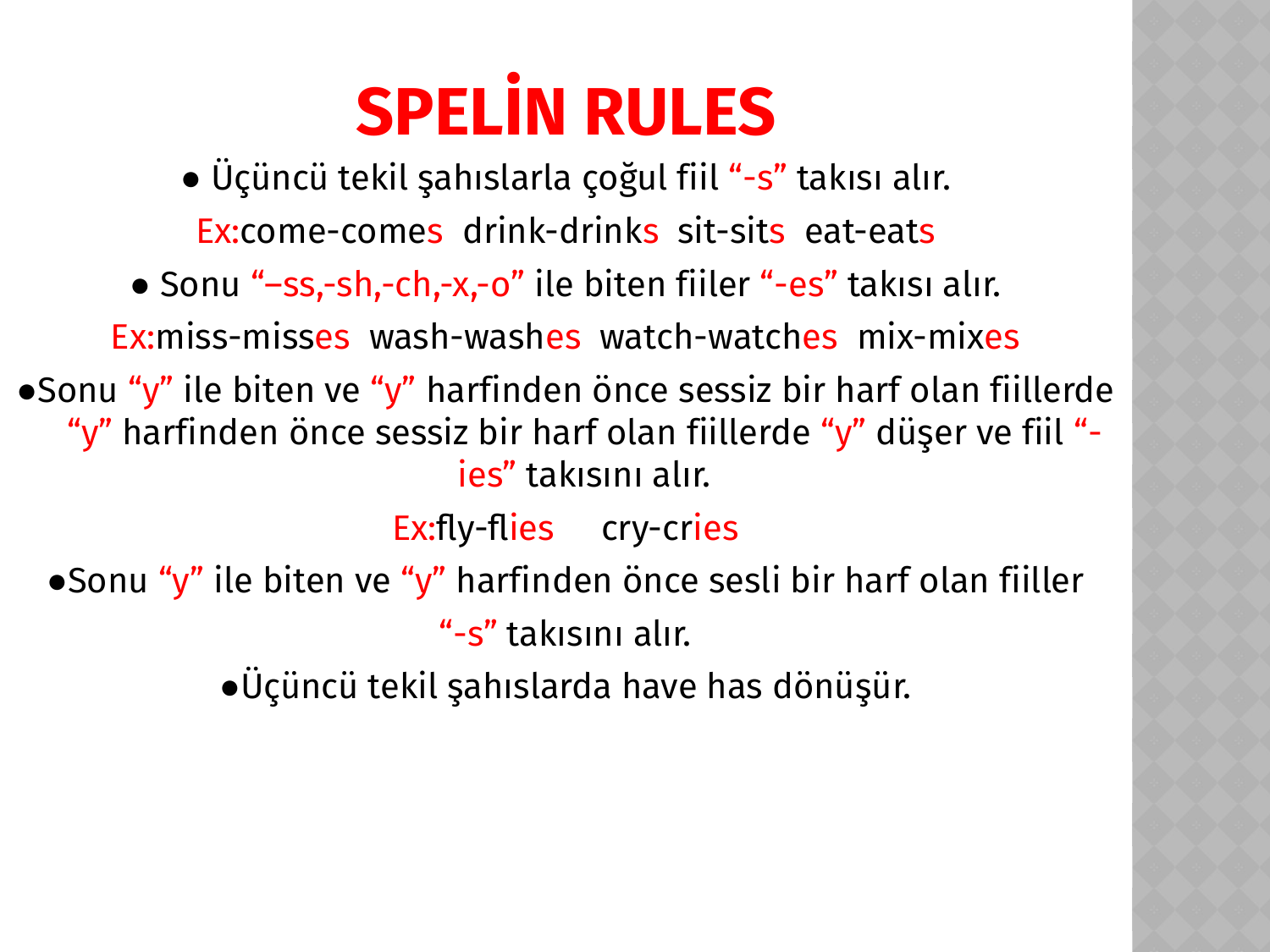

# Spelin rules
● Üçüncü tekil şahıslarla çoğul fiil “-s” takısı alır.
Ex:come-comes  drink-drinks  sit-sits  eat-eats
● Sonu “–ss,-sh,-ch,-x,-o” ile biten fiiler “-es” takısı alır.
Ex:miss-misses  wash-washes  watch-watches  mix-mixes
●Sonu “y” ile biten ve “y” harfinden önce sessiz bir harf olan fiillerde “y” harfinden önce sessiz bir harf olan fiillerde “y” düşer ve fiil “-ies” takısını alır.
Ex:fly-flies     cry-cries
●Sonu “y” ile biten ve “y” harfinden önce sesli bir harf olan fiiller
“-s” takısını alır.
●Üçüncü tekil şahıslarda have has dönüşür.